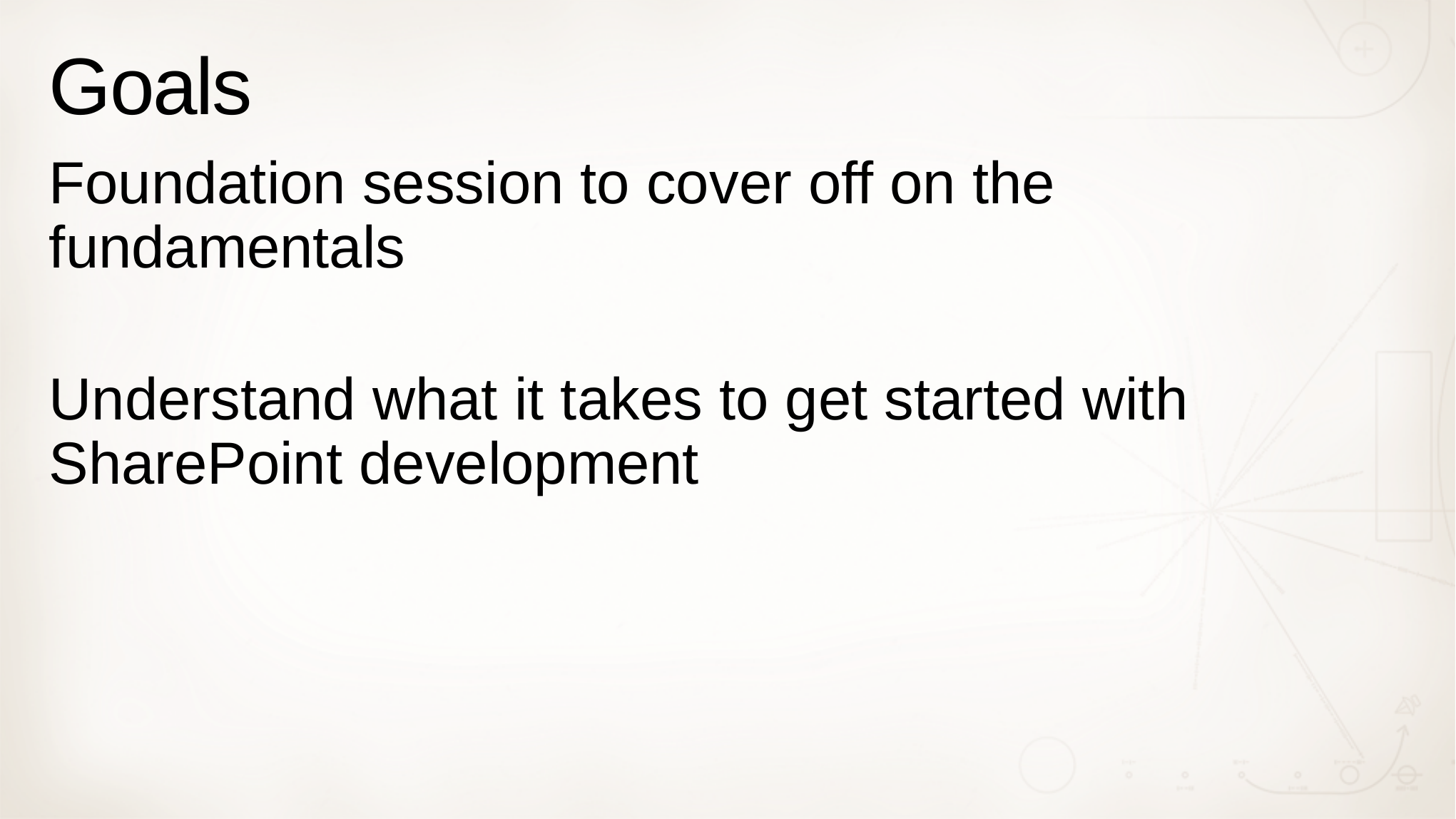

# Goals
Foundation session to cover off on the fundamentals

Understand what it takes to get started with SharePoint development